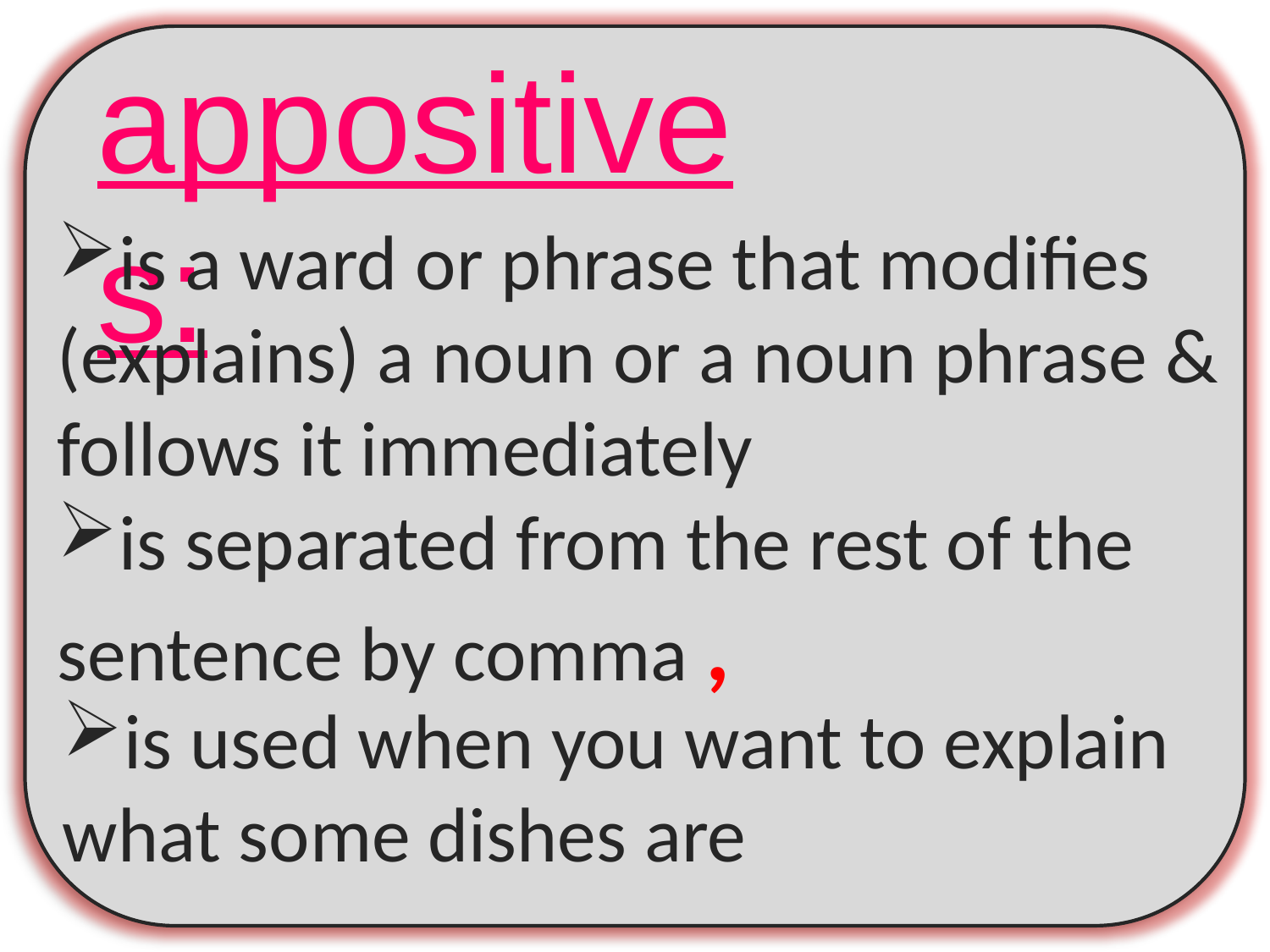

appositives:
is a ward or phrase that modifies (explains) a noun or a noun phrase & follows it immediately
is separated from the rest of the sentence by comma ,
is used when you want to explain what some dishes are